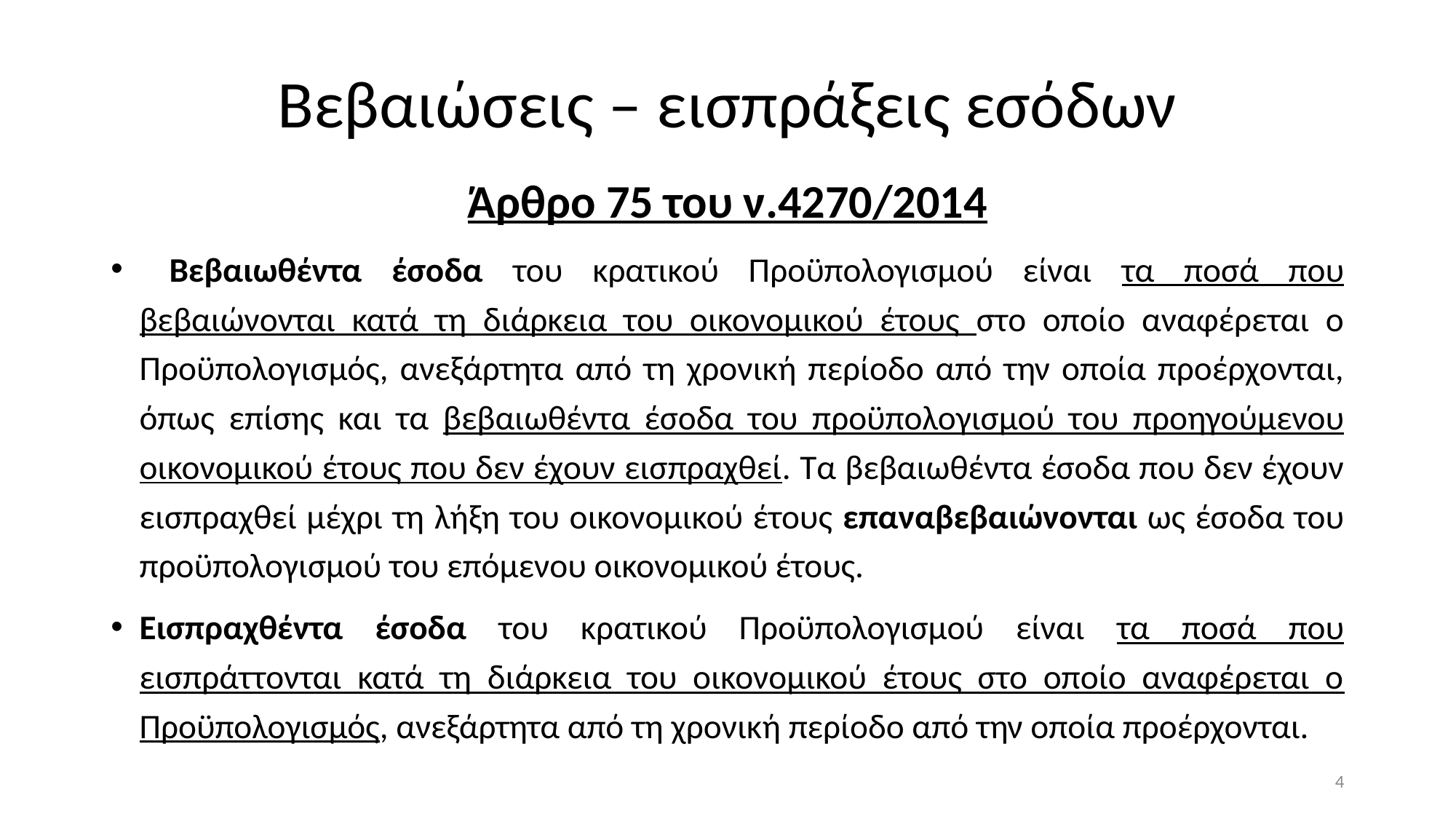

# Βεβαιώσεις – εισπράξεις εσόδων
Άρθρο 75 του ν.4270/2014
 Βεβαιωθέντα έσοδα του κρατικού Προϋπολογισμού είναι τα ποσά που βεβαιώνονται κατά τη διάρκεια του οικονομικού έτους στο οποίο αναφέρεται ο Προϋπολογισμός, ανεξάρτητα από τη χρονική περίοδο από την οποία προέρχονται, όπως επίσης και τα βεβαιωθέντα έσοδα του προϋπολογισμού του προηγούμενου οικονομικού έτους που δεν έχουν εισπραχθεί. Τα βεβαιωθέντα έσοδα που δεν έχουν εισπραχθεί μέχρι τη λήξη του οικονομικού έτους επαναβεβαιώνονται ως έσοδα του προϋπολογισμού του επόμενου οικονομικού έτους.
Εισπραχθέντα έσοδα του κρατικού Προϋπολογισμού είναι τα ποσά που εισπράττονται κατά τη διάρκεια του οικονομικού έτους στο οποίο αναφέρεται ο Προϋπολογισμός, ανεξάρτητα από τη χρονική περίοδο από την οποία προέρχονται.

4